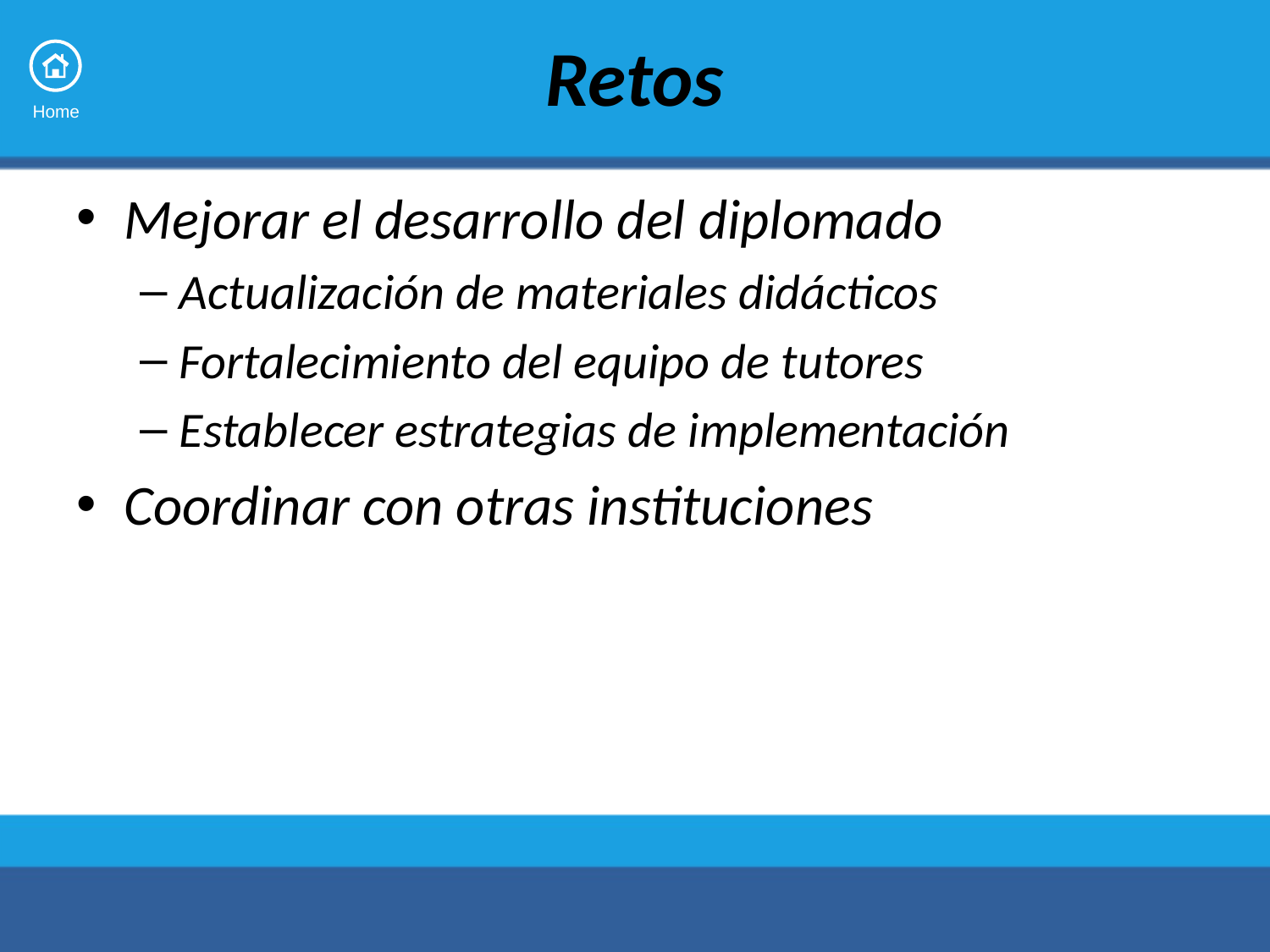

# Retos
Mejorar el desarrollo del diplomado
Actualización de materiales didácticos
Fortalecimiento del equipo de tutores
Establecer estrategias de implementación
Coordinar con otras instituciones